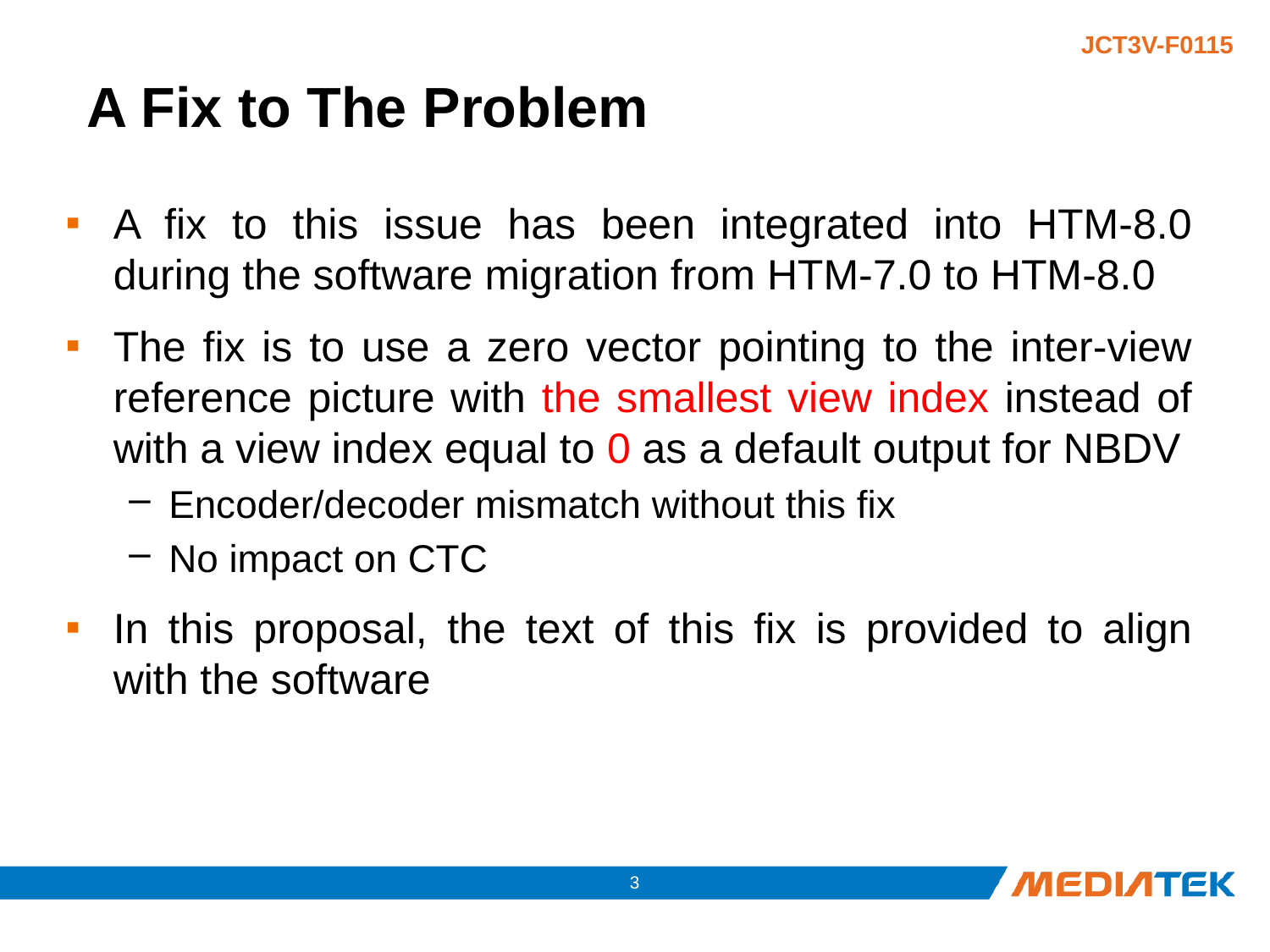

# A Fix to The Problem
A fix to this issue has been integrated into HTM-8.0 during the software migration from HTM-7.0 to HTM-8.0
The fix is to use a zero vector pointing to the inter-view reference picture with the smallest view index instead of with a view index equal to 0 as a default output for NBDV
Encoder/decoder mismatch without this fix
No impact on CTC
In this proposal, the text of this fix is provided to align with the software

3